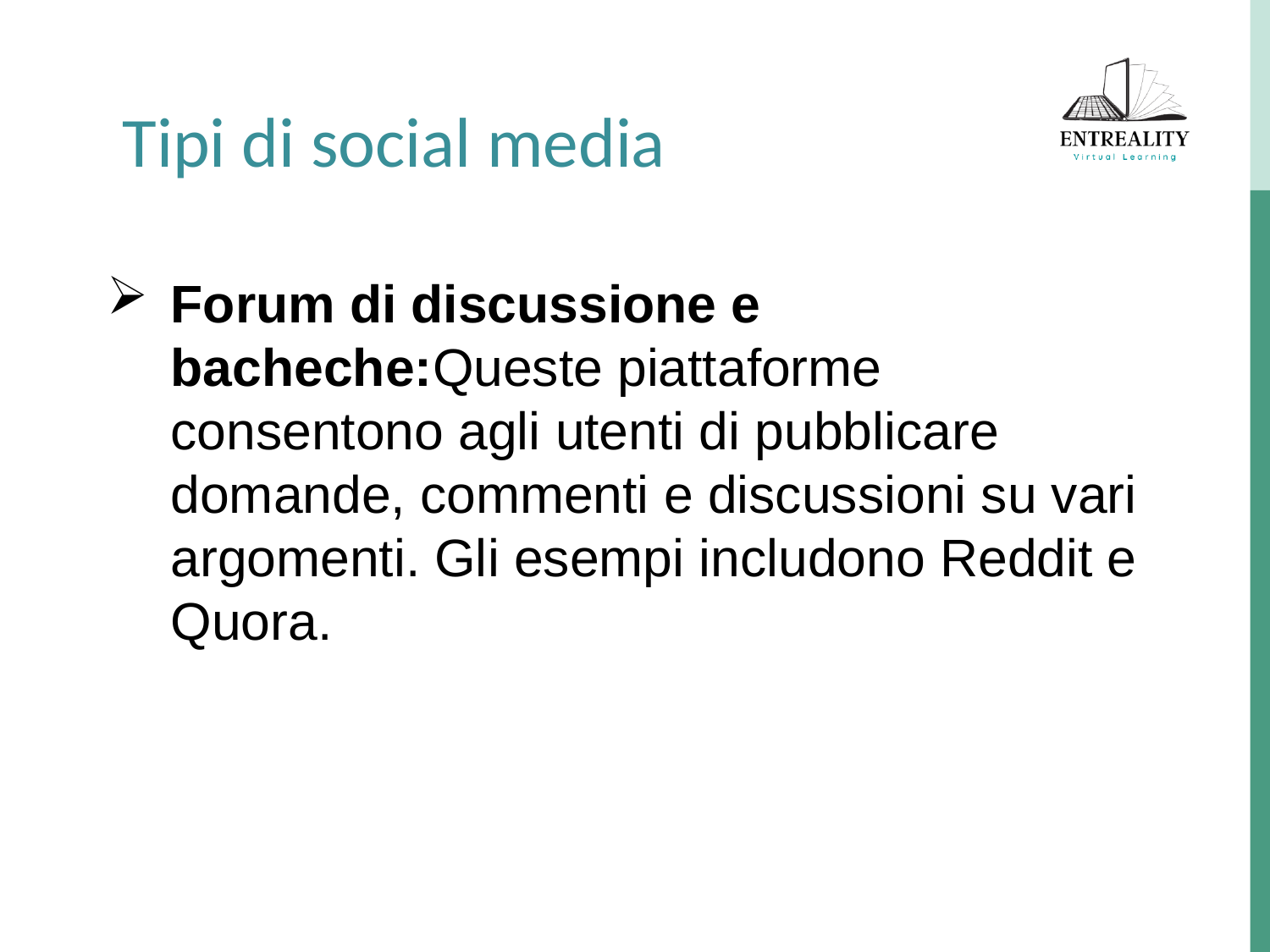

Tipi di social media
Forum di discussione e bacheche:Queste piattaforme consentono agli utenti di pubblicare domande, commenti e discussioni su vari argomenti. Gli esempi includono Reddit e Quora.